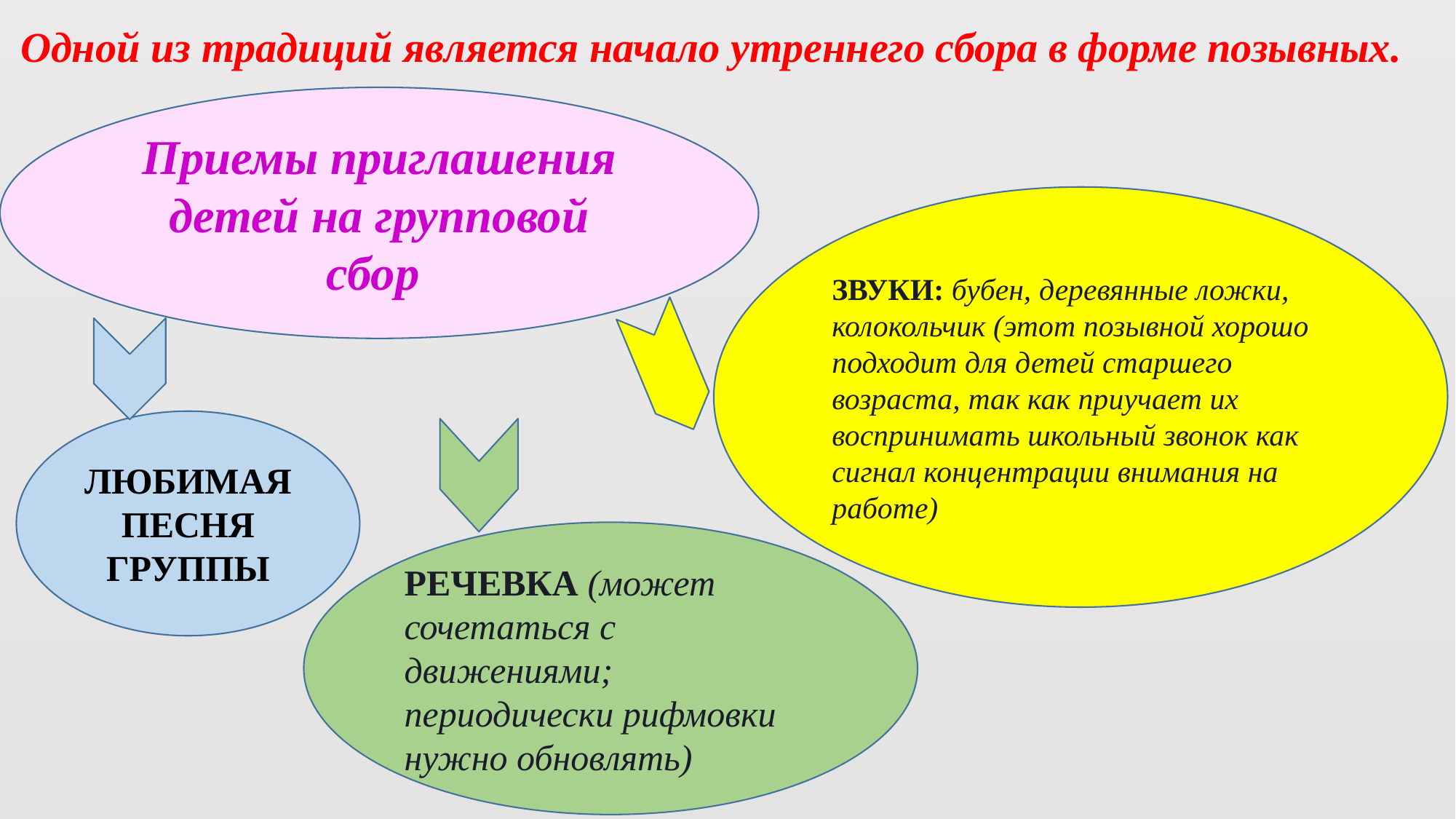

Одной из традиций является начало утреннего сбора в форме позывных.

Приемы приглашения детей на групповой сбор
ЗВУКИ: бубен, деревянные ложки, колокольчик (этот позывной хорошо подходит для детей старшего возраста, так как приучает их воспринимать школьный звонок как сигнал концентрации внимания на работе)

ЛЮБИМАЯ ПЕСНЯ ГРУППЫ

РЕЧЕВКА (может сочетаться с движениями; периодически рифмовки нужно обновлять)